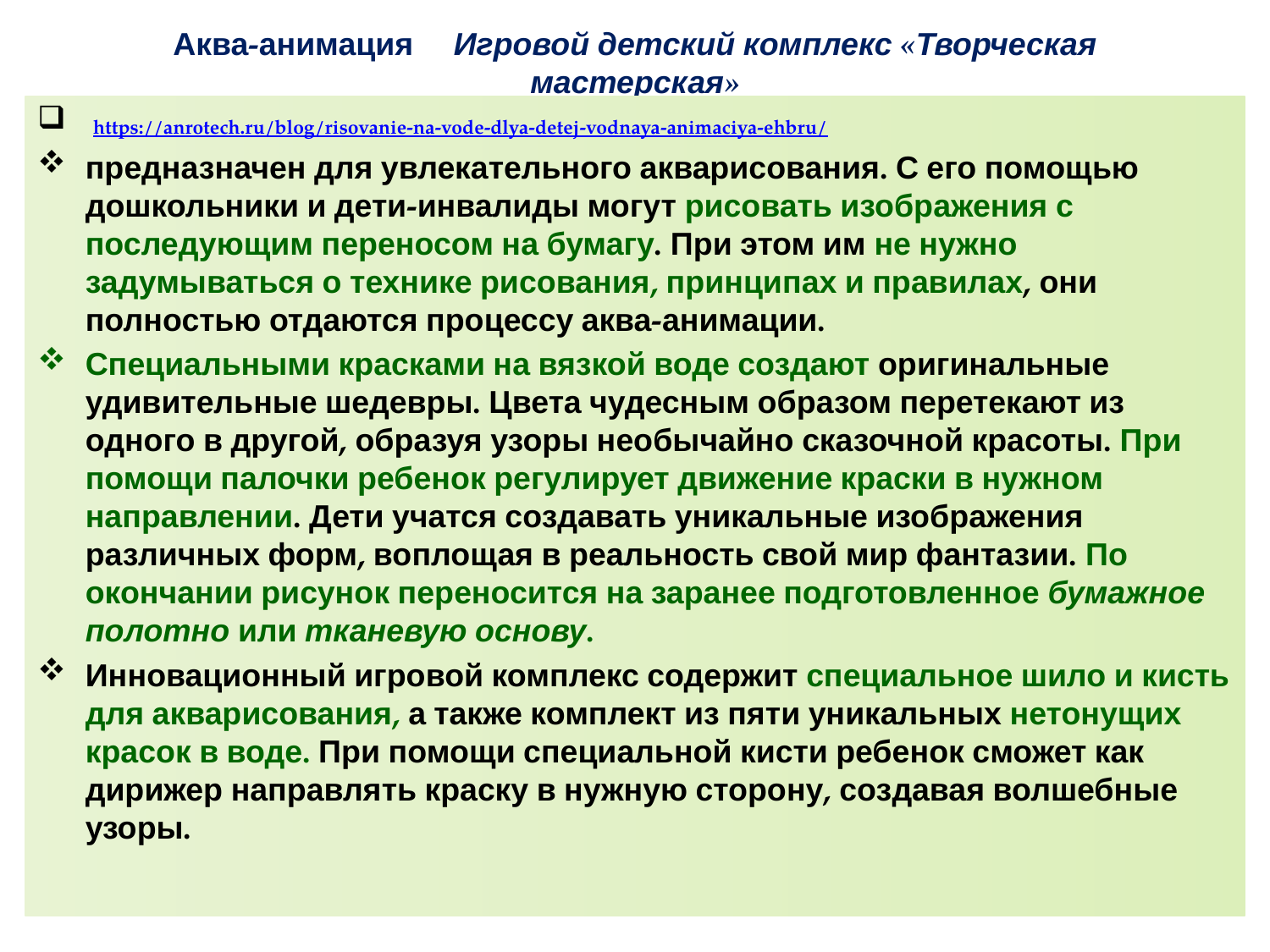

# Аква-анимация     Игровой детский комплекс «Творческая мастерская»
 https://anrotech.ru/blog/risovanie-na-vode-dlya-detej-vodnaya-animaciya-ehbru/
предназначен для увлекательного акварисования. С его помощью дошкольники и дети-инвалиды могут рисовать изображения с последующим переносом на бумагу. При этом им не нужно задумываться о технике рисования, принципах и правилах, они полностью отдаются процессу аква-анимации.
Специальными красками на вязкой воде создают оригинальные удивительные шедевры. Цвета чудесным образом перетекают из одного в другой, образуя узоры необычайно сказочной красоты. При помощи палочки ребенок регулирует движение краски в нужном направлении. Дети учатся создавать уникальные изображения различных форм, воплощая в реальность свой мир фантазии. По окончании рисунок переносится на заранее подготовленное бумажное полотно или тканевую основу.
Инновационный игровой комплекс содержит специальное шило и кисть для акварисования, а также комплект из пяти уникальных нетонущих красок в воде. При помощи специальной кисти ребенок сможет как дирижер направлять краску в нужную сторону, создавая волшебные узоры.